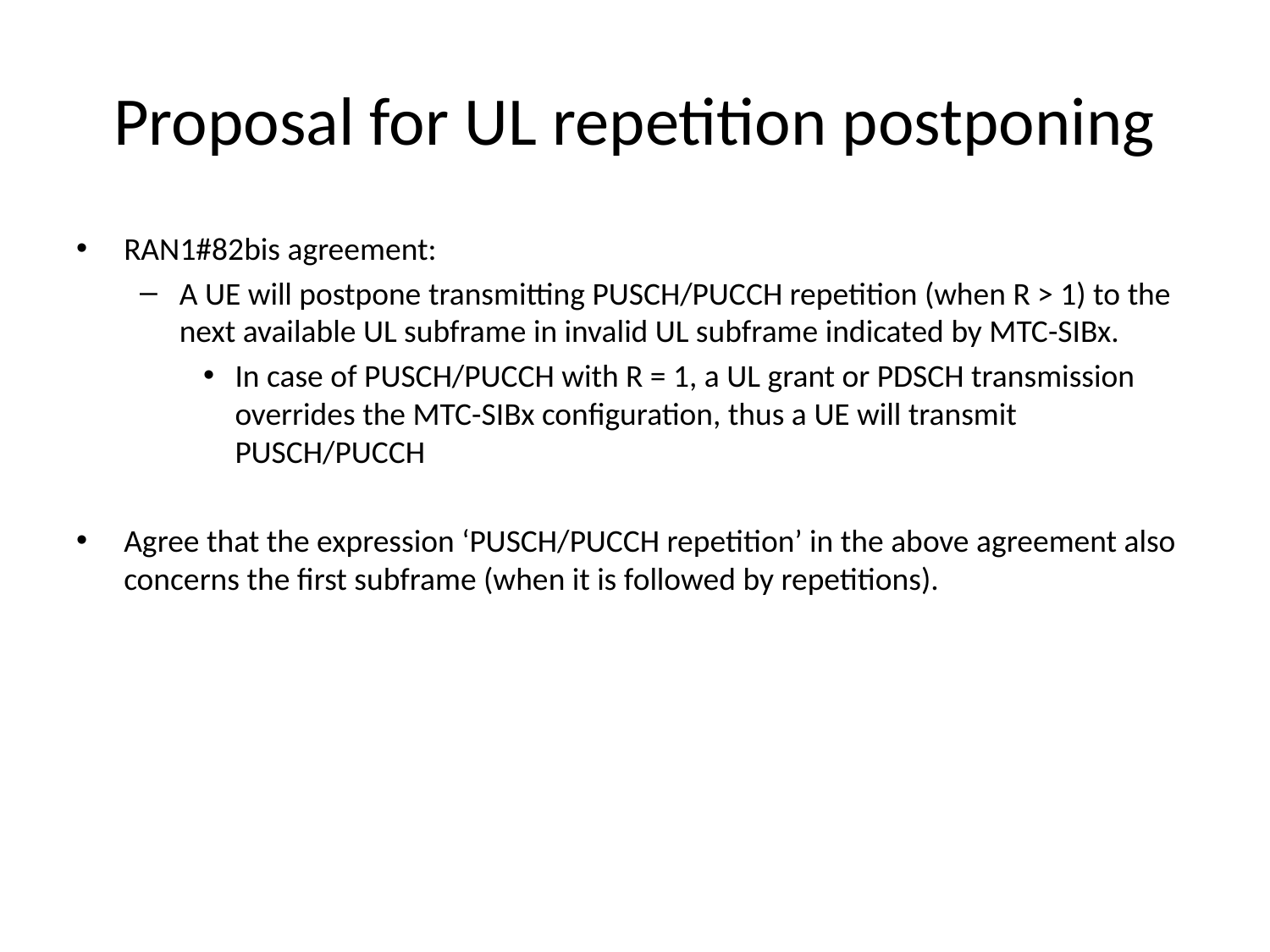

# Proposal for UL repetition postponing
RAN1#82bis agreement:
A UE will postpone transmitting PUSCH/PUCCH repetition (when R > 1) to the next available UL subframe in invalid UL subframe indicated by MTC-SIBx.
In case of PUSCH/PUCCH with R = 1, a UL grant or PDSCH transmission overrides the MTC-SIBx configuration, thus a UE will transmit PUSCH/PUCCH

Agree that the expression ‘PUSCH/PUCCH repetition’ in the above agreement also concerns the first subframe (when it is followed by repetitions).